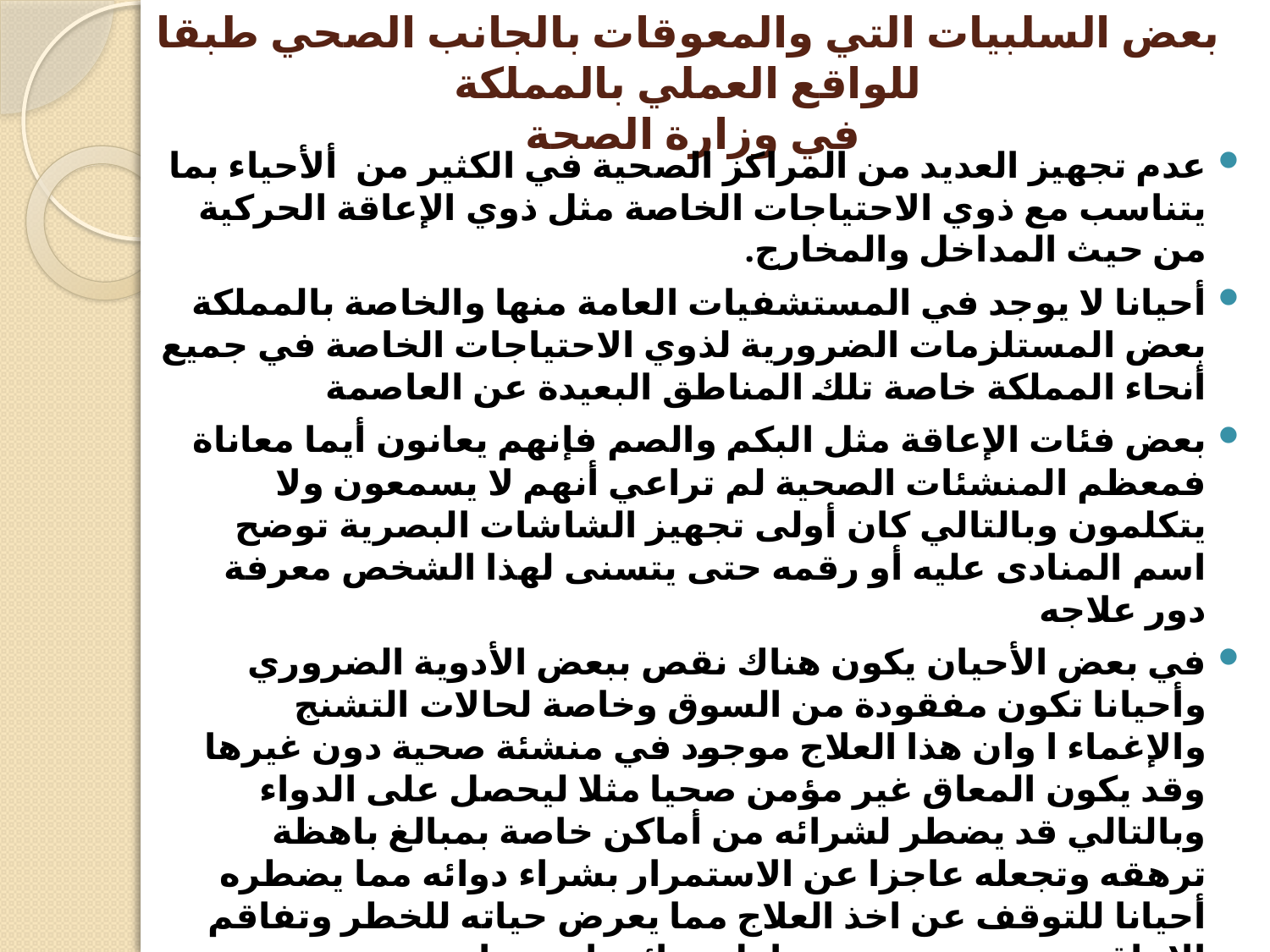

# بعض السلبيات التي والمعوقات بالجانب الصحي طبقا للواقع العملي بالمملكة في وزارة الصحة
عدم تجهيز العديد من المراكز الصحية في الكثير من  ألأحياء بما يتناسب مع ذوي الاحتياجات الخاصة مثل ذوي الإعاقة الحركية من حيث المداخل والمخارج.
أحيانا لا يوجد في المستشفيات العامة منها والخاصة بالمملكة بعض المستلزمات الضرورية لذوي الاحتياجات الخاصة في جميع أنحاء المملكة خاصة تلك المناطق البعيدة عن العاصمة
بعض فئات الإعاقة مثل البكم والصم فإنهم يعانون أيما معاناة فمعظم المنشئات الصحية لم تراعي أنهم لا يسمعون ولا يتكلمون وبالتالي كان أولى تجهيز الشاشات البصرية توضح اسم المنادى عليه أو رقمه حتى يتسنى لهذا الشخص معرفة دور علاجه
في بعض الأحيان يكون هناك نقص ببعض الأدوية الضروري وأحيانا تكون مفقودة من السوق وخاصة لحالات التشنج والإغماء ا وان هذا العلاج موجود في منشئة صحية دون غيرها وقد يكون المعاق غير مؤمن صحيا مثلا ليحصل على الدواء وبالتالي قد يضطر لشرائه من أماكن خاصة بمبالغ باهظة ترهقه وتجعله عاجزا عن الاستمرار بشراء دوائه مما يضطره أحيانا للتوقف عن اخذ العلاج مما يعرض حياته للخطر وتفاقم الإعاقة عنده نتيجة عدم تناول دوائه باستمرار
في حال اضطر ذوي الاحتياجات الخاصة من العلاج في القطاع الخاص لسبب عدم توفر هذه الخدمة بالقطاع العام يجب على الدولة تحمل التكاليف كاملة
من يستفيدون من الإعانات المالية فيتم روتينيا إرسالهم إلى المستشفيات للفحص يجب تخفيف المعاناة عليهم عناء التنقل من مستشفى إلى مستشفي وتعيين طبيب مختص مسئول أو توفير لجنة طبية تتواجد في المركز للفحص وتقرير حالة المعاق